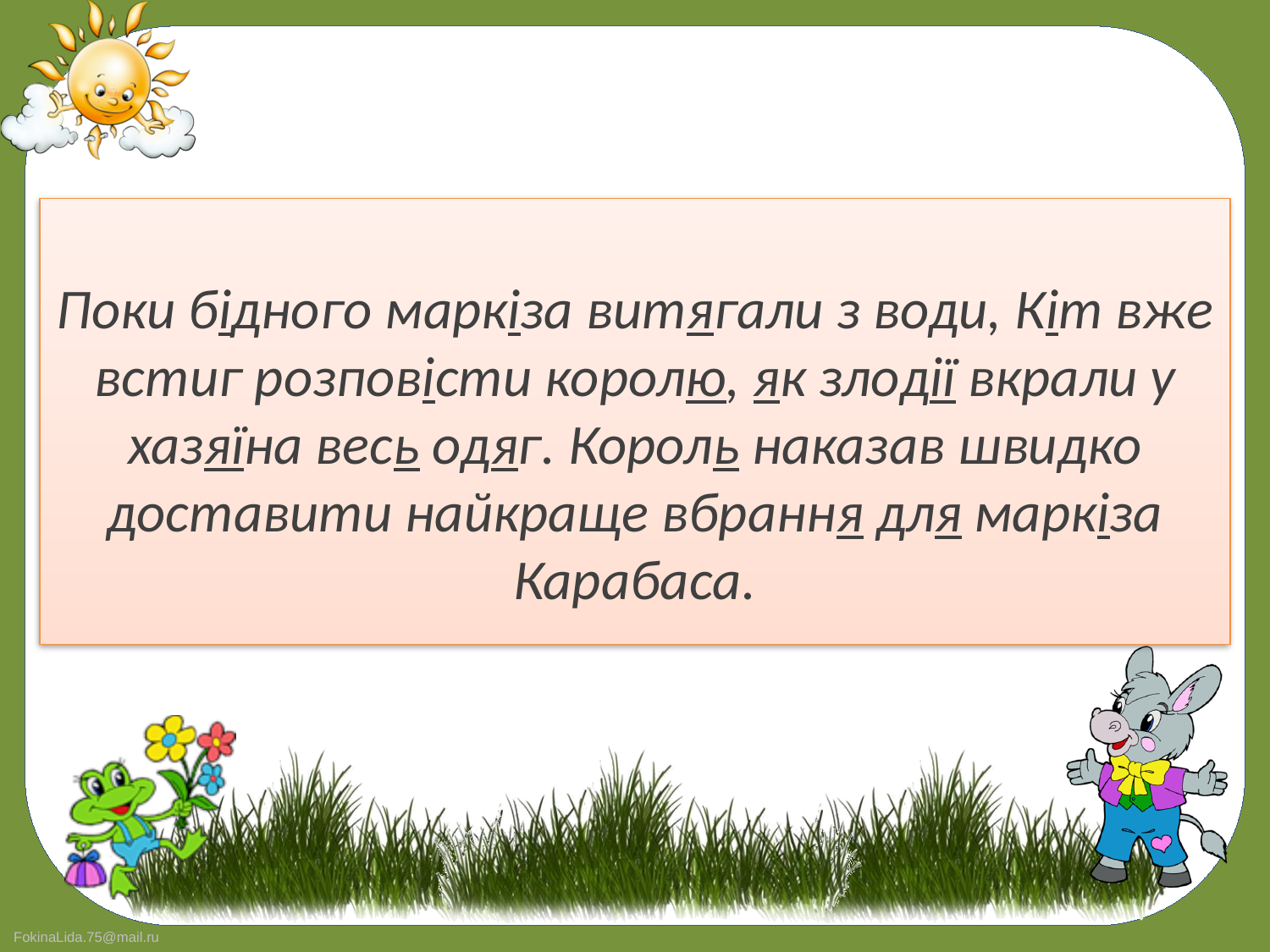

Поки бідного маркіза витягали з води, Кіт вже встиг розповісти королю, як злодії вкрали у хазяїна весь одяг. Король наказав швидко доставити найкраще вбрання для маркіза Карабаса.